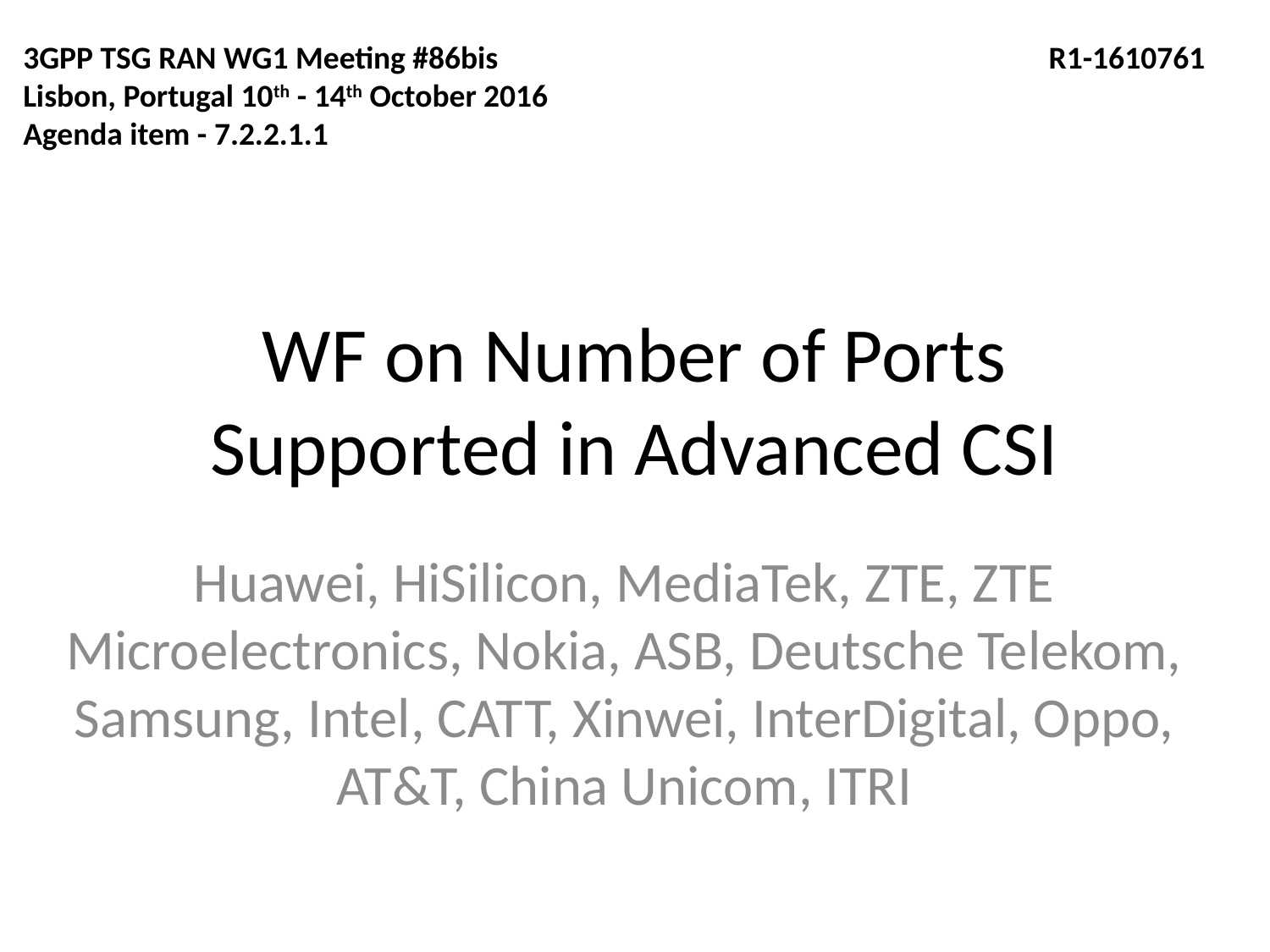

3GPP TSG RAN WG1 Meeting #86bis				                   R1-1610761
Lisbon, Portugal 10th - 14th October 2016
Agenda item - 7.2.2.1.1
# WF on Number of Ports Supported in Advanced CSI
Huawei, HiSilicon, MediaTek, ZTE, ZTE Microelectronics, Nokia, ASB, Deutsche Telekom, Samsung, Intel, CATT, Xinwei, InterDigital, Oppo, AT&T, China Unicom, ITRI